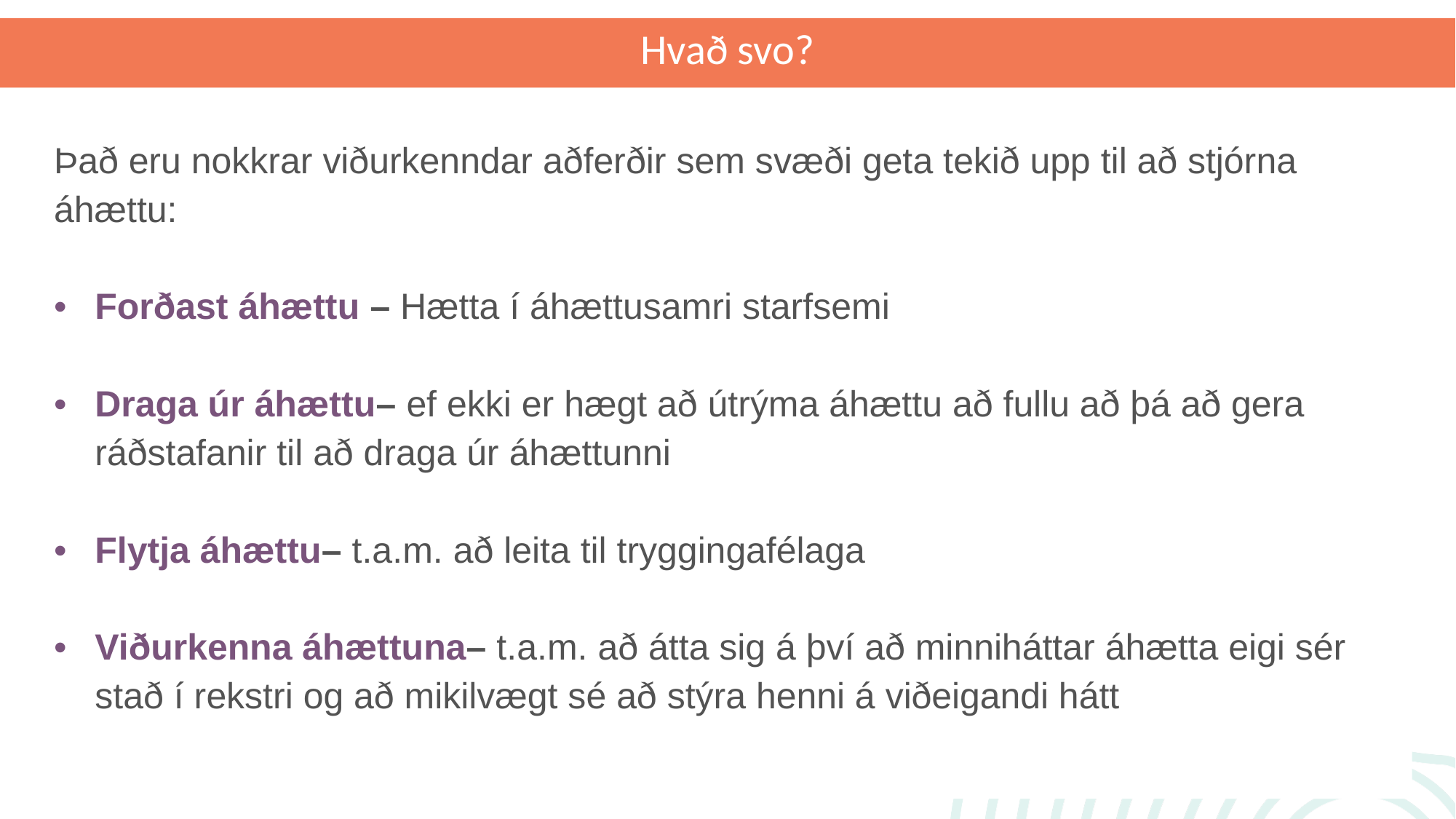

Hvað svo?

Það eru nokkrar viðurkenndar aðferðir sem svæði geta tekið upp til að stjórna áhættu:

Forðast áhættu – Hætta í áhættusamri starfsemi

Draga úr áhættu– ef ekki er hægt að útrýma áhættu að fullu að þá að gera ráðstafanir til að draga úr áhættunni

Flytja áhættu– t.a.m. að leita til tryggingafélaga

Viðurkenna áhættuna– t.a.m. að átta sig á því að minniháttar áhætta eigi sér stað í rekstri og að mikilvægt sé að stýra henni á viðeigandi hátt